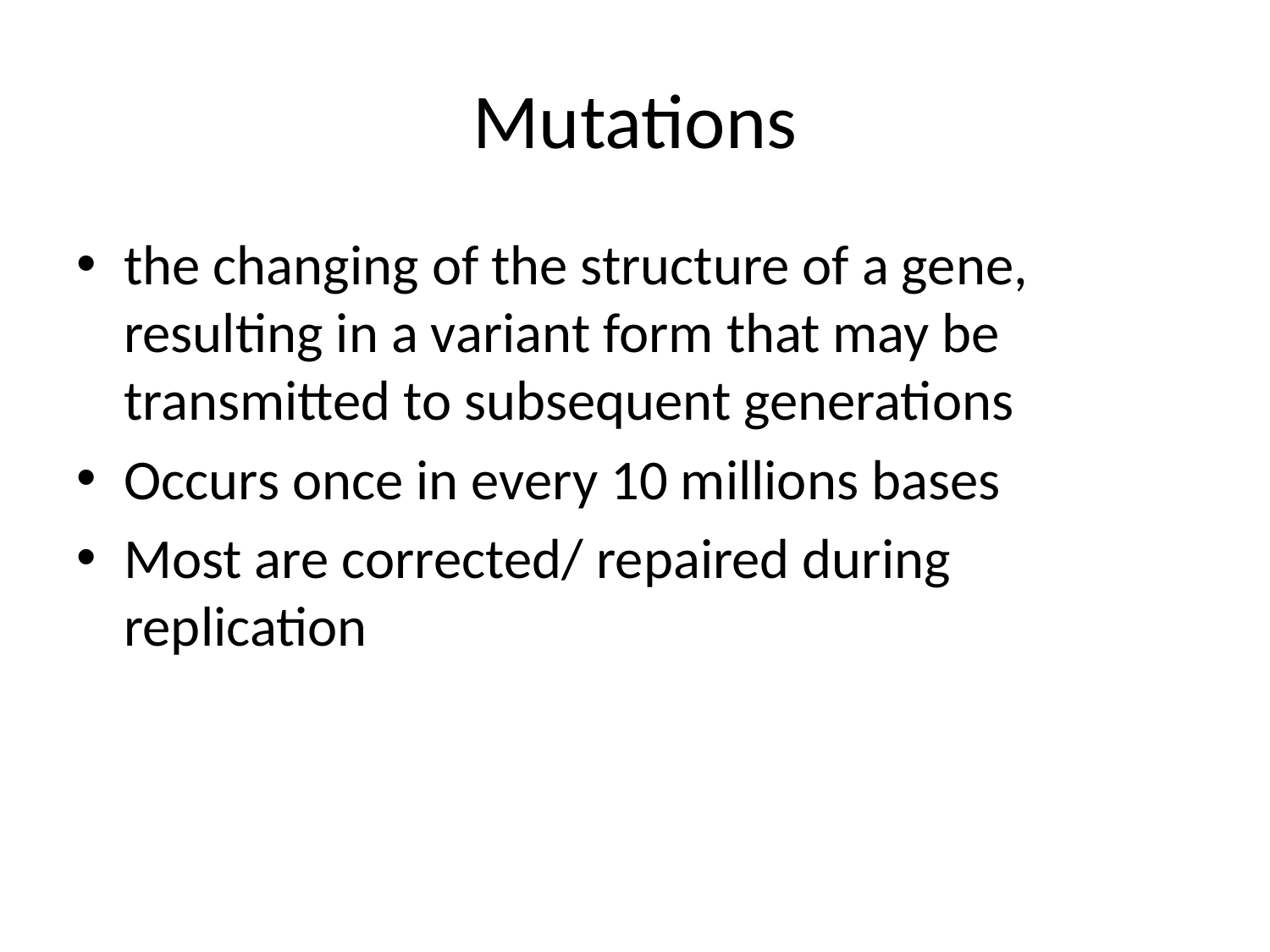

# Mutations
the changing of the structure of a gene, resulting in a variant form that may be transmitted to subsequent generations
Occurs once in every 10 millions bases
Most are corrected/ repaired during replication